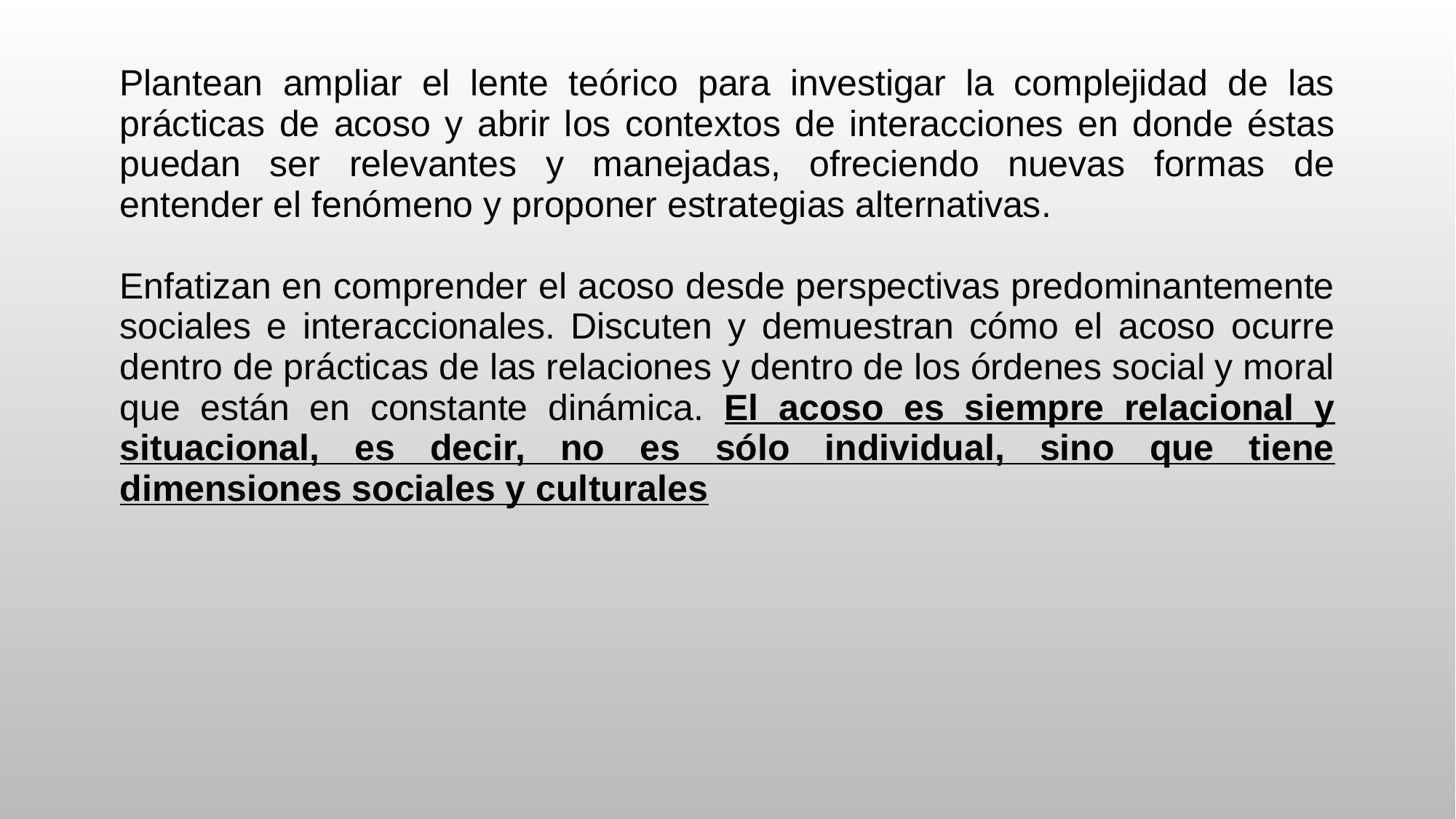

Plantean ampliar el lente teórico para investigar la complejidad de las prácticas de acoso y abrir los contextos de interacciones en donde éstas puedan ser relevantes y manejadas, ofreciendo nuevas formas de entender el fenómeno y proponer estrategias alternativas.

Enfatizan en comprender el acoso desde perspectivas predominantemente sociales e interaccionales. Discuten y demuestran cómo el acoso ocurre dentro de prácticas de las relaciones y dentro de los órdenes social y moral que están en constante dinámica. El acoso es siempre relacional y situacional, es decir, no es sólo individual, sino que tiene dimensiones sociales y culturales